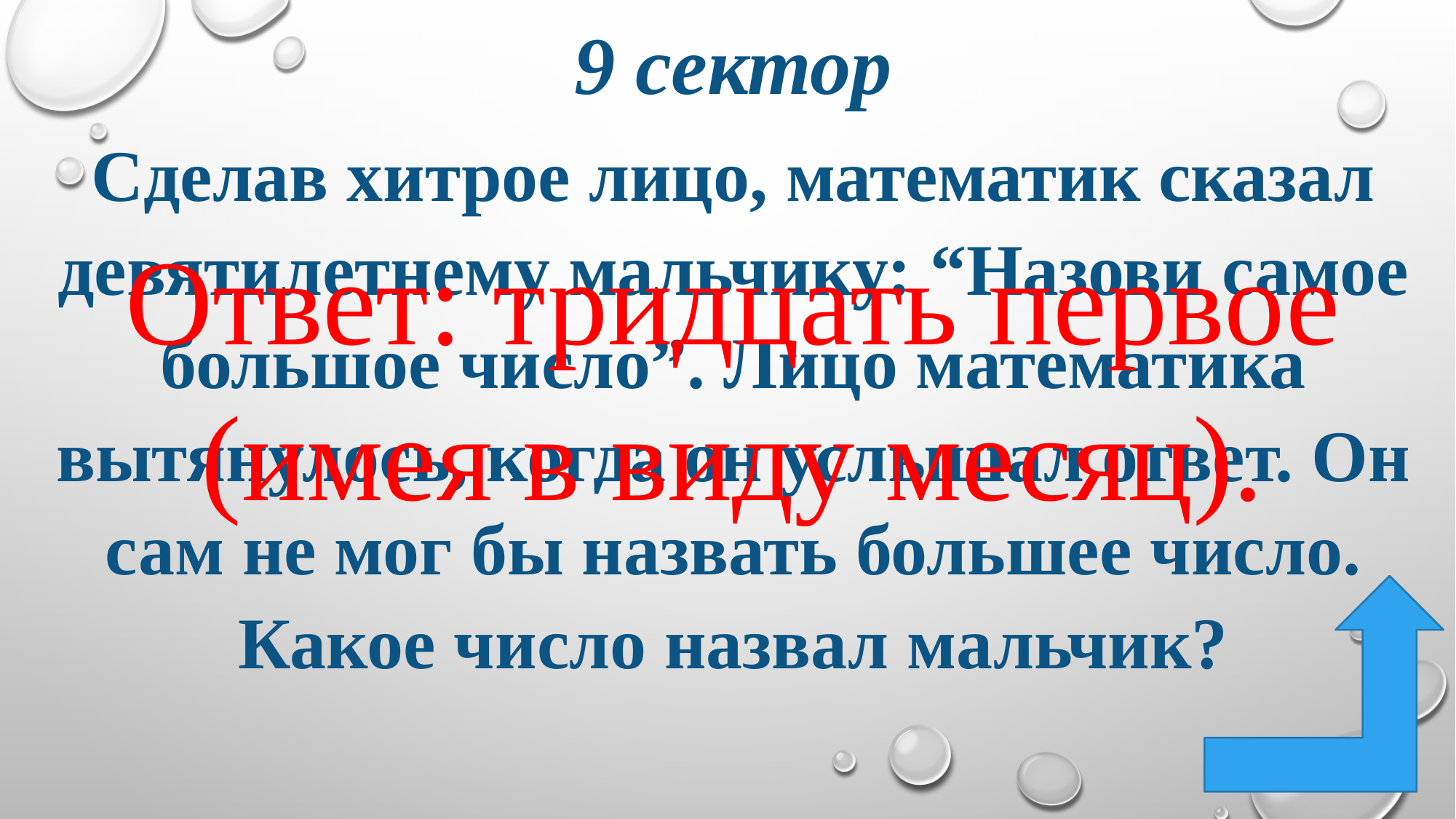

9 сектор
Сделав хитрое лицо, математик сказал девятилетнему мальчику: “Назови самое большое число”. Лицо математика вытянулось, когда он услышал ответ. Он сам не мог бы назвать большее число. Какое число назвал мальчик?
Ответ: тридцать первое (имея в виду месяц).